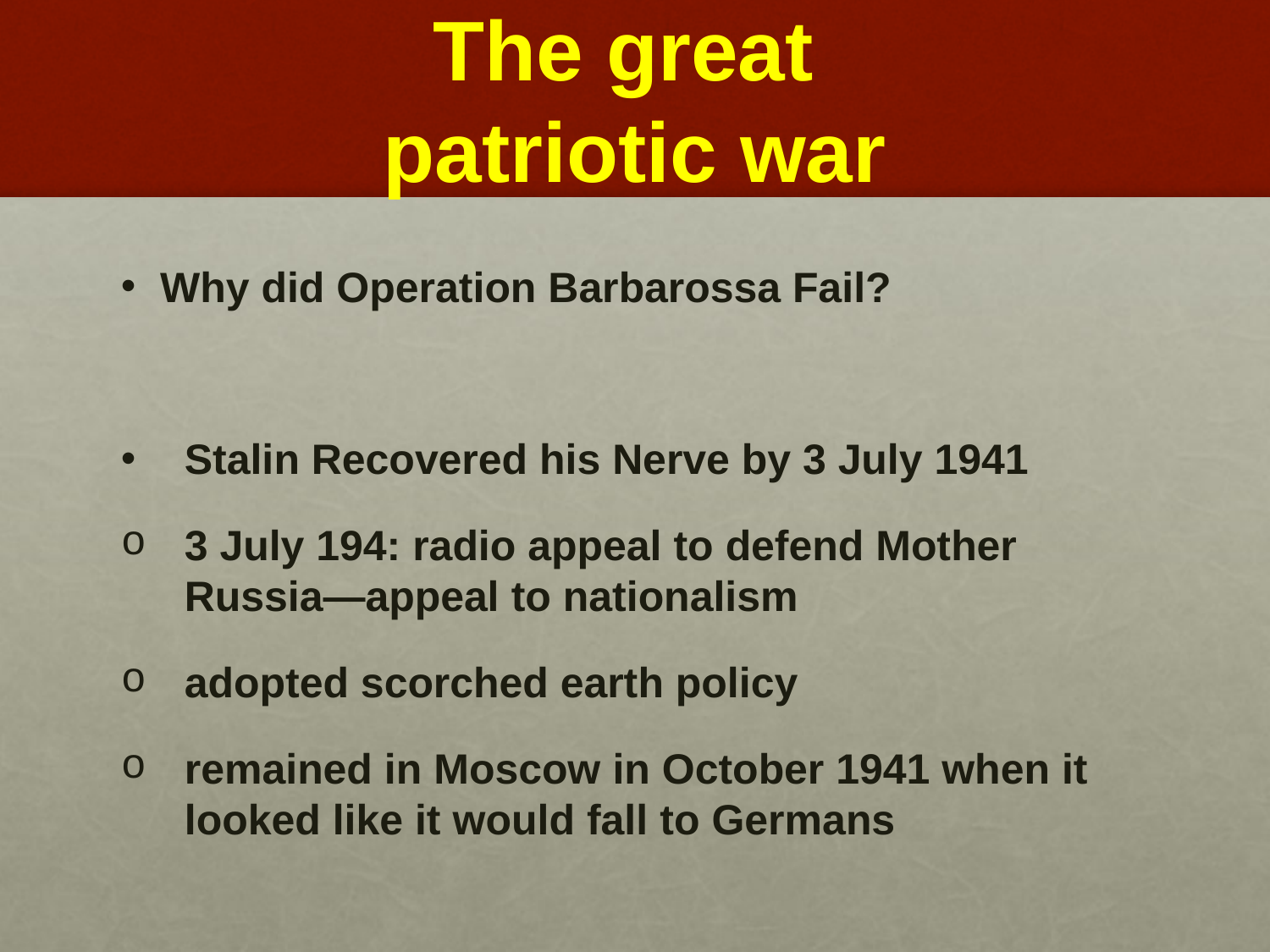

# The great patriotic war
Why did Operation Barbarossa Fail?

Stalin Recovered his Nerve by 3 July 1941
3 July 194: radio appeal to defend Mother Russia—appeal to nationalism
adopted scorched earth policy
remained in Moscow in October 1941 when it looked like it would fall to Germans